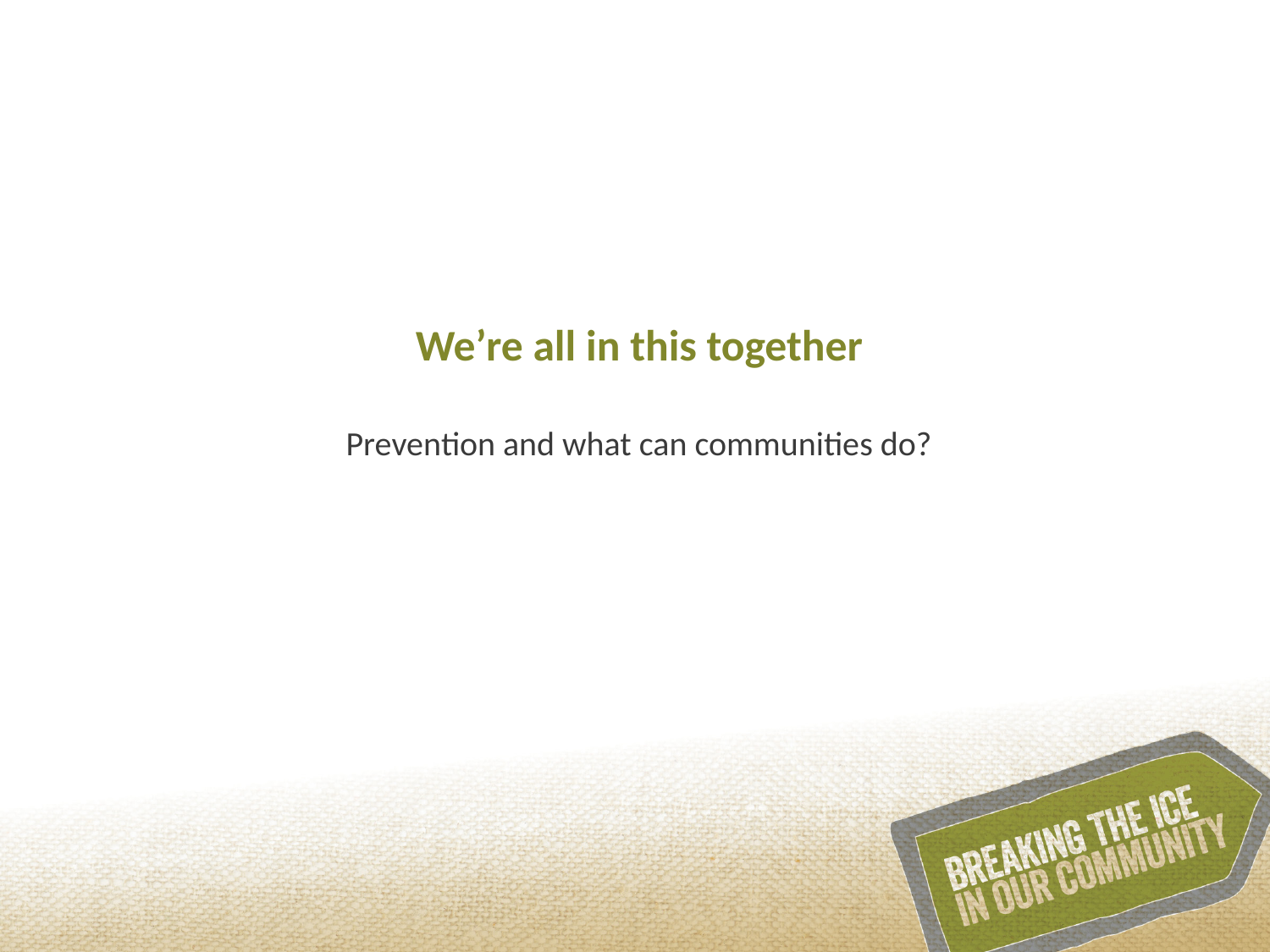

# We’re all in this together Prevention and what can communities do?